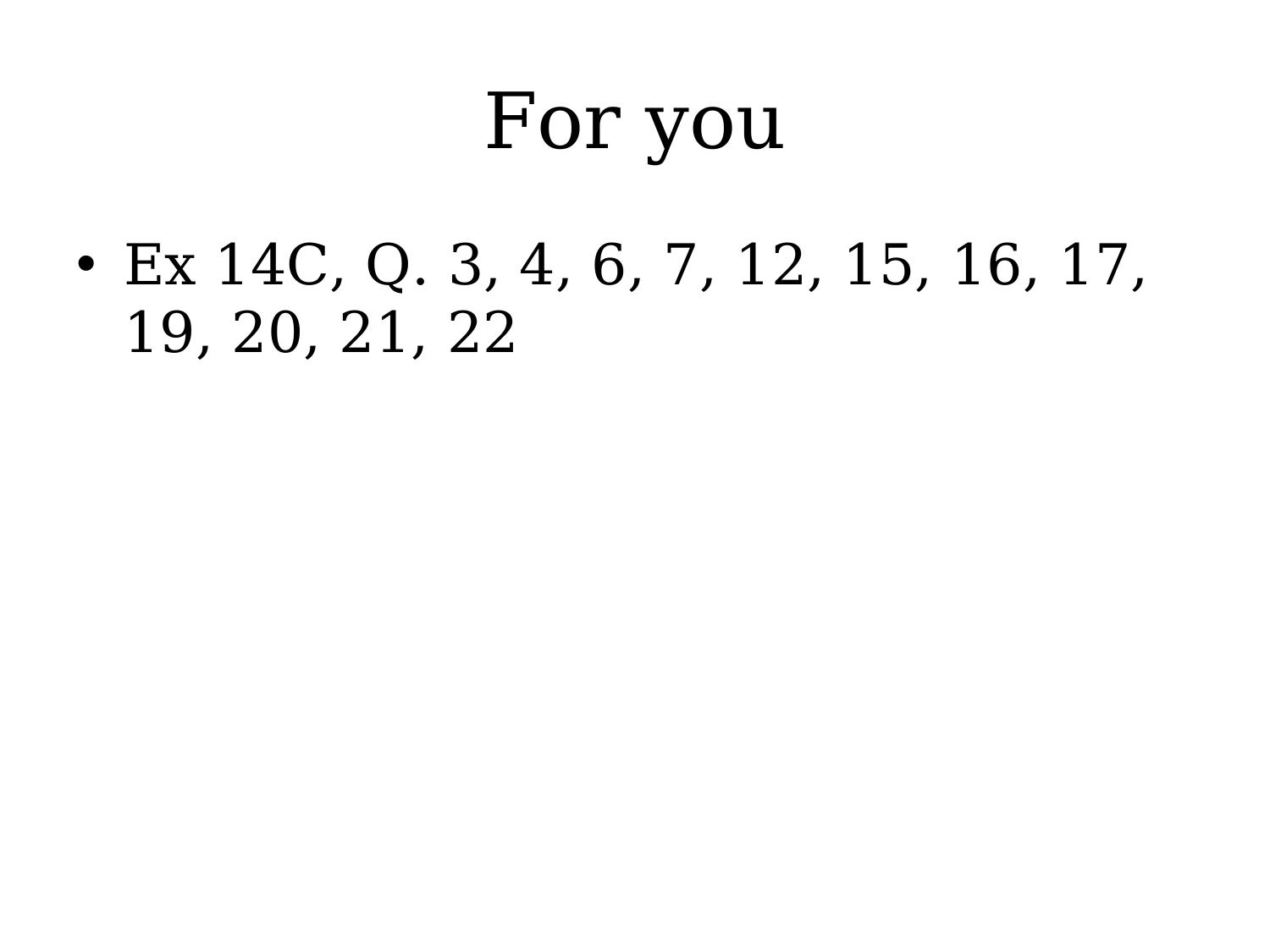

# For you
Ex 14C, Q. 3, 4, 6, 7, 12, 15, 16, 17, 19, 20, 21, 22